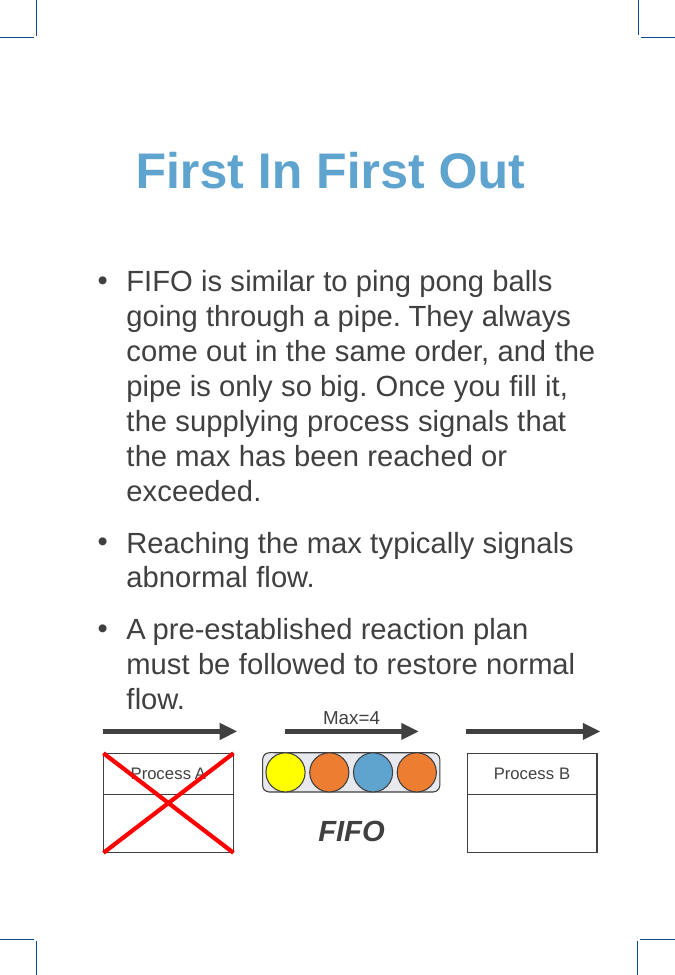

# First In First Out
FIFO is similar to ping pong balls going through a pipe. They always come out in the same order, and the pipe is only so big. Once you fill it, the supplying process signals that the max has been reached or exceeded.
Reaching the max typically signals abnormal flow.
A pre-established reaction plan must be followed to restore normal flow.
Max=4

| Process A |
| --- |
|  |
| Process B |
| --- |
|  |
FIFO